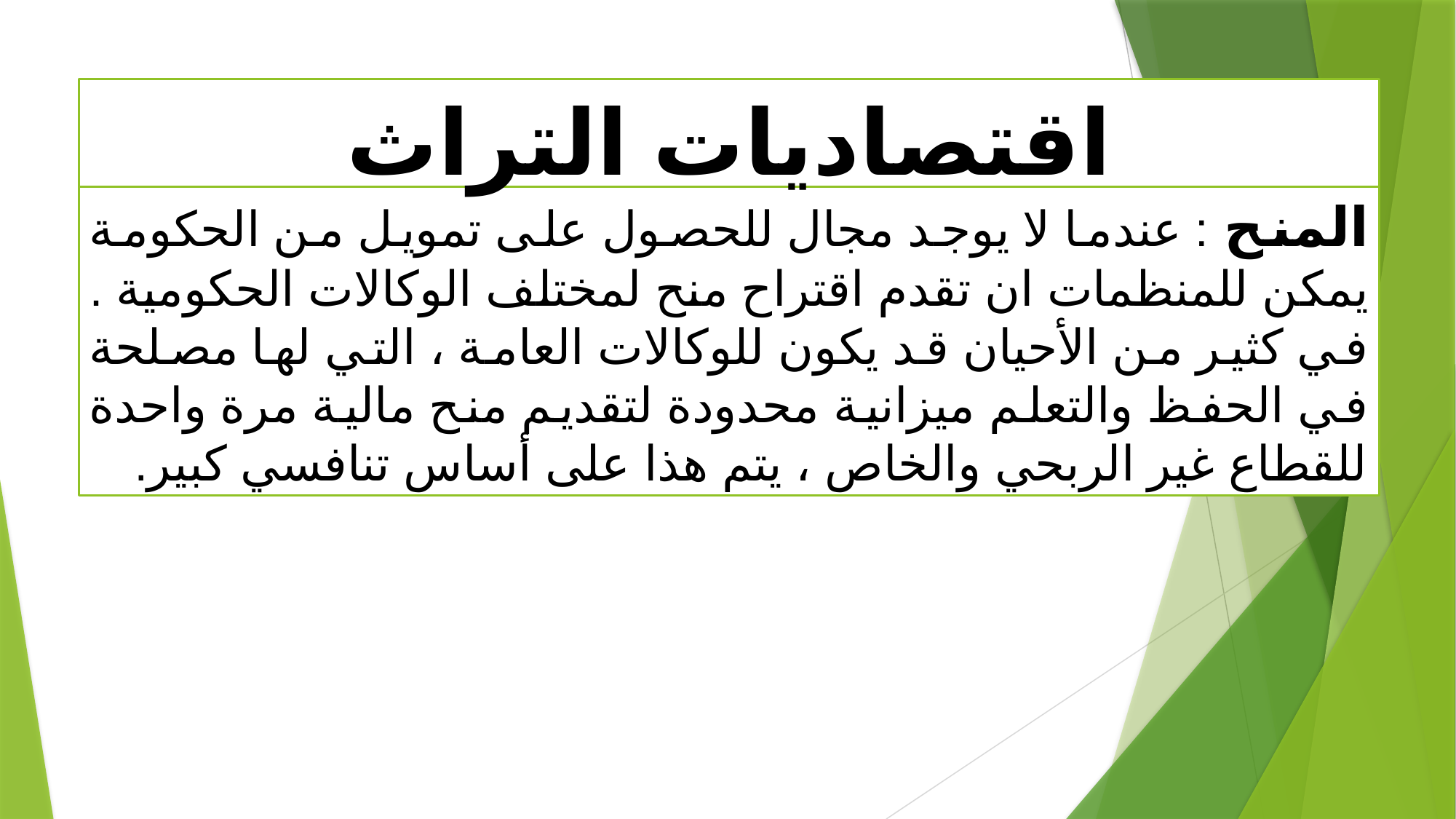

# اقتصاديات التراث
المنح : عندما لا يوجد مجال للحصول على تمويل من الحكومة يمكن للمنظمات ان تقدم اقتراح منح لمختلف الوكالات الحكومية . في كثير من الأحيان قد يكون للوكالات العامة ، التي لها مصلحة في الحفظ والتعلم ميزانية محدودة لتقديم منح مالية مرة واحدة للقطاع غير الربحي والخاص ، يتم هذا على أساس تنافسي كبير.